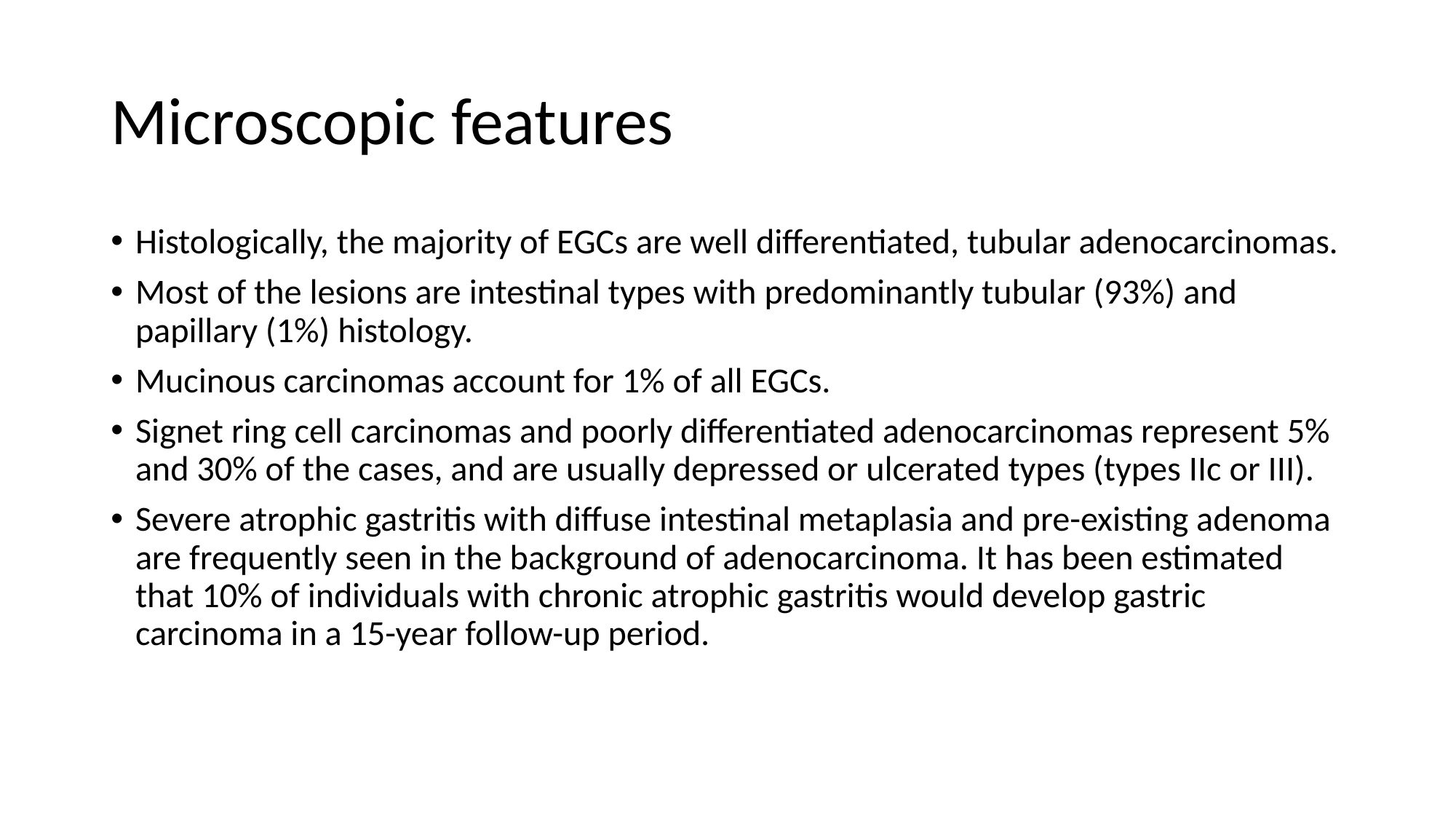

# Microscopic features
Histologically, the majority of EGCs are well differentiated, tubular adenocarcinomas.
Most of the lesions are intestinal types with predominantly tubular (93%) and papillary (1%) histology.
Mucinous carcinomas account for 1% of all EGCs.
Signet ring cell carcinomas and poorly differentiated adenocarcinomas represent 5% and 30% of the cases, and are usually depressed or ulcerated types (types IIc or III).
Severe atrophic gastritis with diffuse intestinal metaplasia and pre-existing adenoma are frequently seen in the background of adenocarcinoma. It has been estimated that 10% of individuals with chronic atrophic gastritis would develop gastric carcinoma in a 15-year follow-up period.